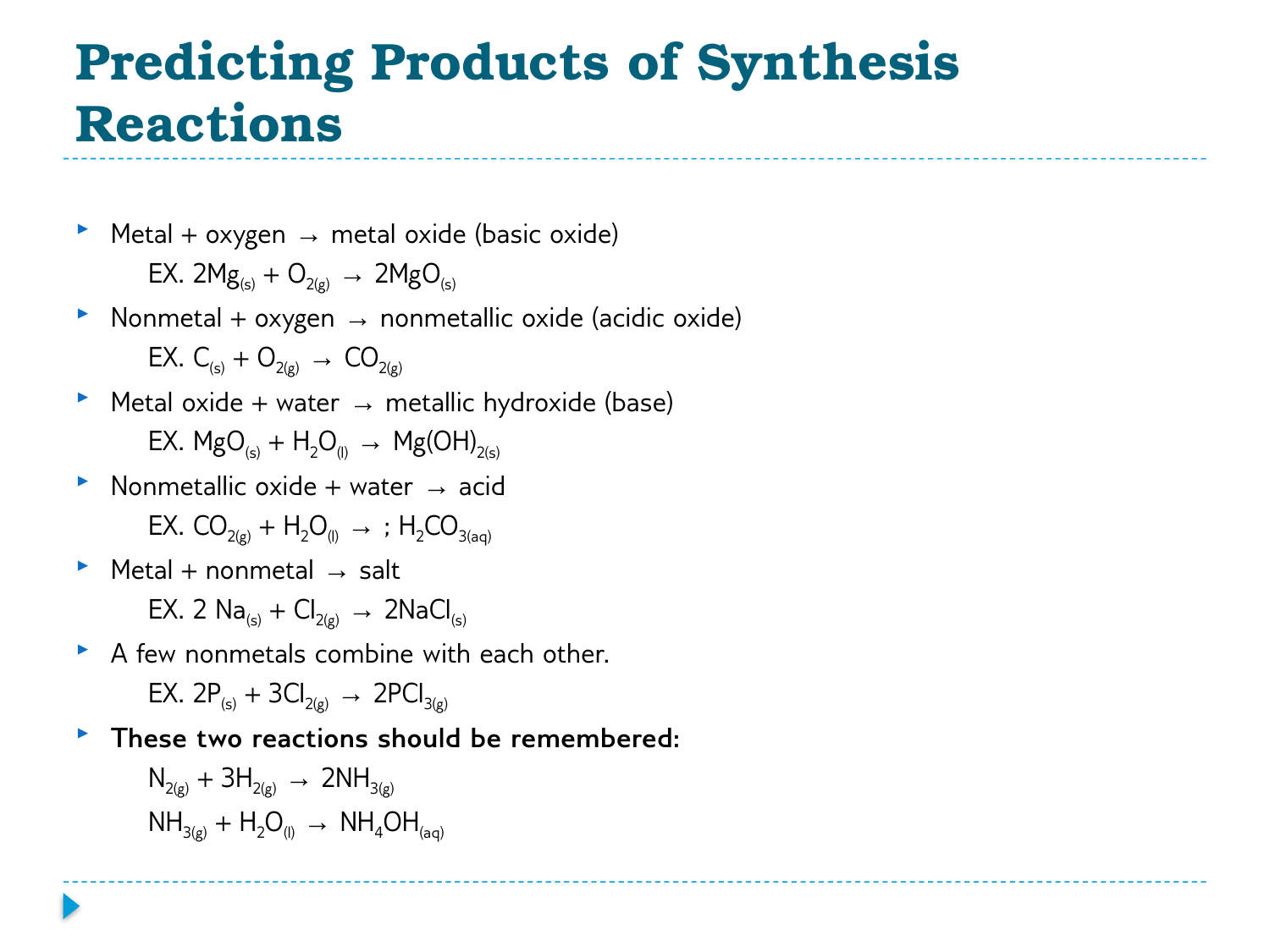

# Predicting Products of Synthesis Reactions

Metal + oxygen → metal oxide (basic oxide)
	EX. 2Mg(s) + O2(g) → 2MgO(s)
Nonmetal + oxygen → nonmetallic oxide (acidic oxide)
	EX. C(s) + O2(g) → CO2(g)
Metal oxide + water → metallic hydroxide (base)
	EX. MgO(s) + H2O(l) → Mg(OH)2(s)
Nonmetallic oxide + water → acid
	EX. CO2(g) + H2O(l) → ; H2CO3(aq)
Metal + nonmetal → salt
	EX. 2 Na(s) + Cl2(g) → 2NaCl(s)
A few nonmetals combine with each other.
	EX. 2P(s) + 3Cl2(g) → 2PCl3(g)
These two reactions should be remembered:
	N2(g) + 3H2(g) → 2NH3(g)
	NH3(g) + H2O(l) → NH4OH(aq)